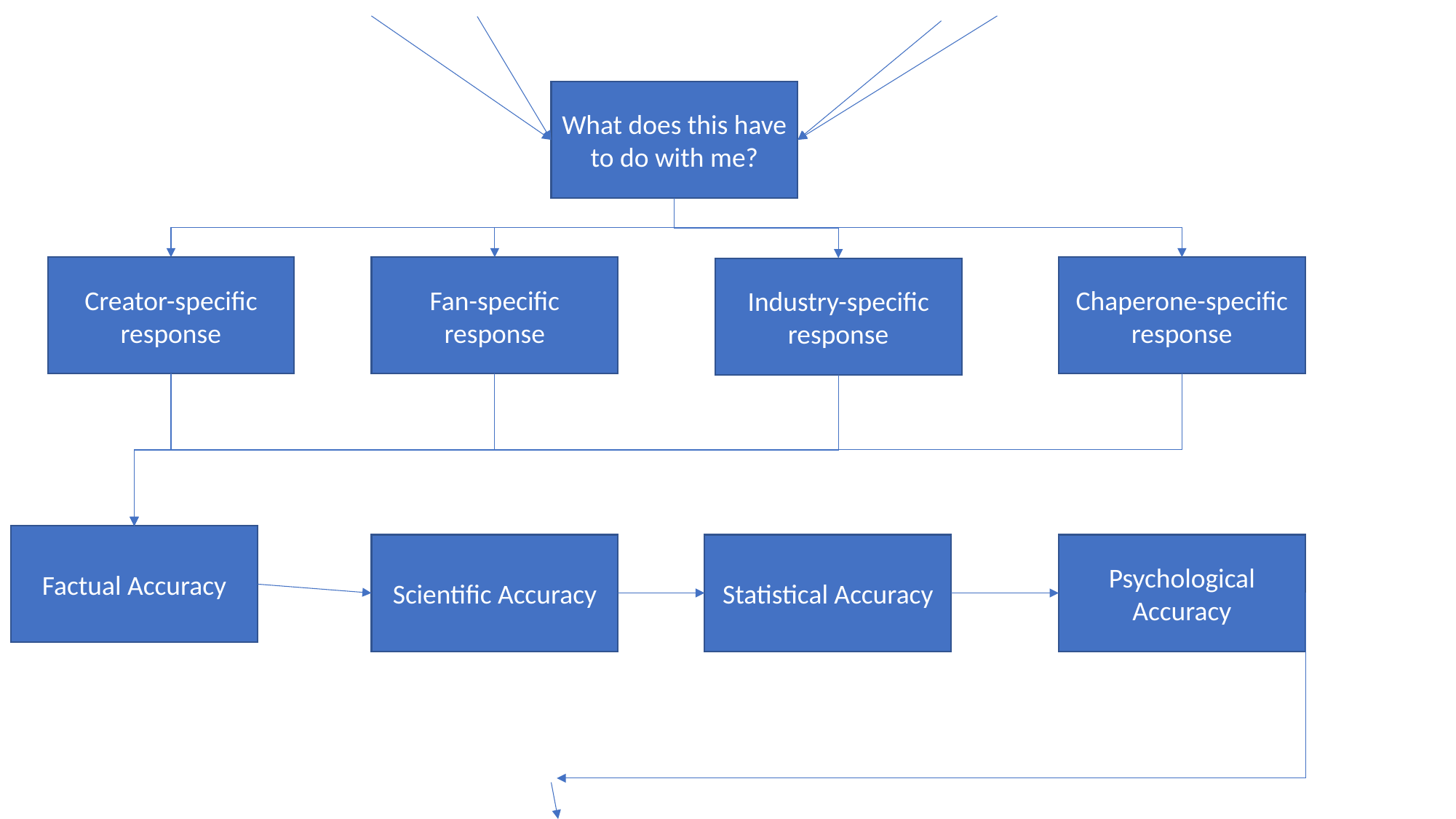

What does this have to do with me?
Creator-specific response
Fan-specific response

Chaperone-specific response

Industry-specific response

Factual Accuracy
Scientific Accuracy
Statistical Accuracy
Psychological Accuracy